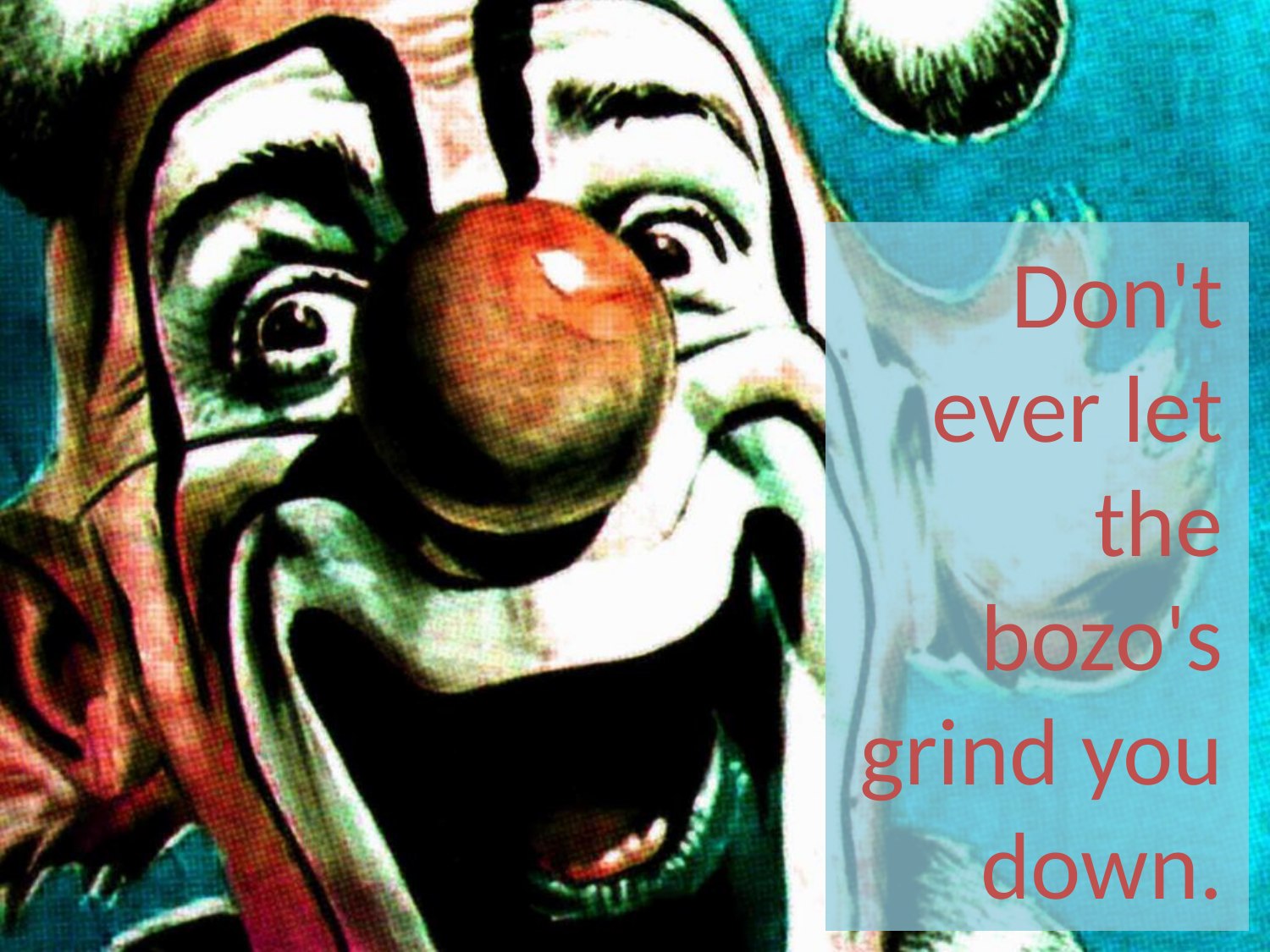

# Don't ever let the bozo's grind you down.